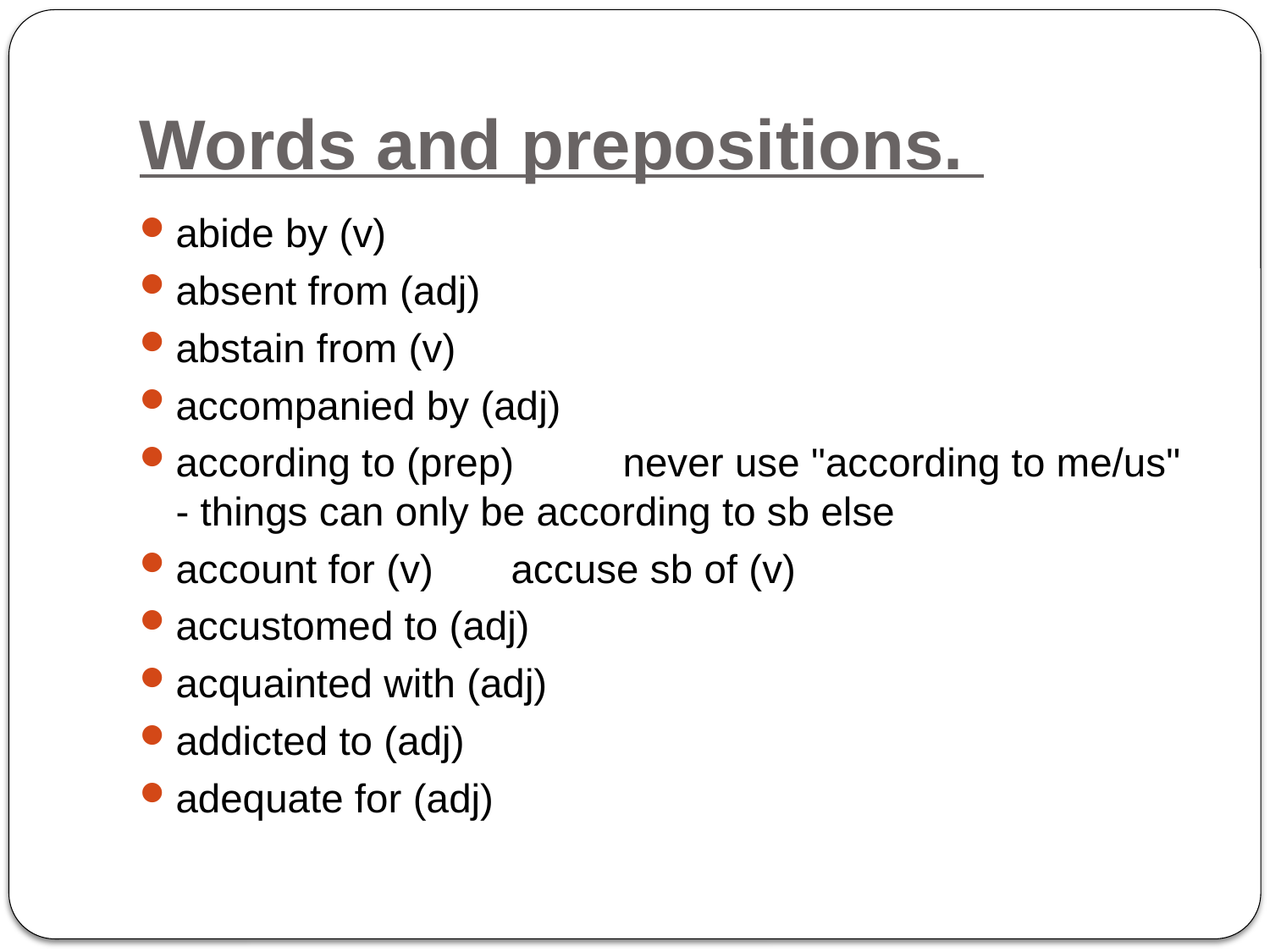

# Words and prepositions.
abide by (v)
absent from (adj)
abstain from (v)
accompanied by (adj)
according to (prep)	never use "according to me/us" - things can only be according to sb else
account for (v)		accuse sb of (v)
accustomed to (adj)
acquainted with (adj)
addicted to (adj)
adequate for (adj)